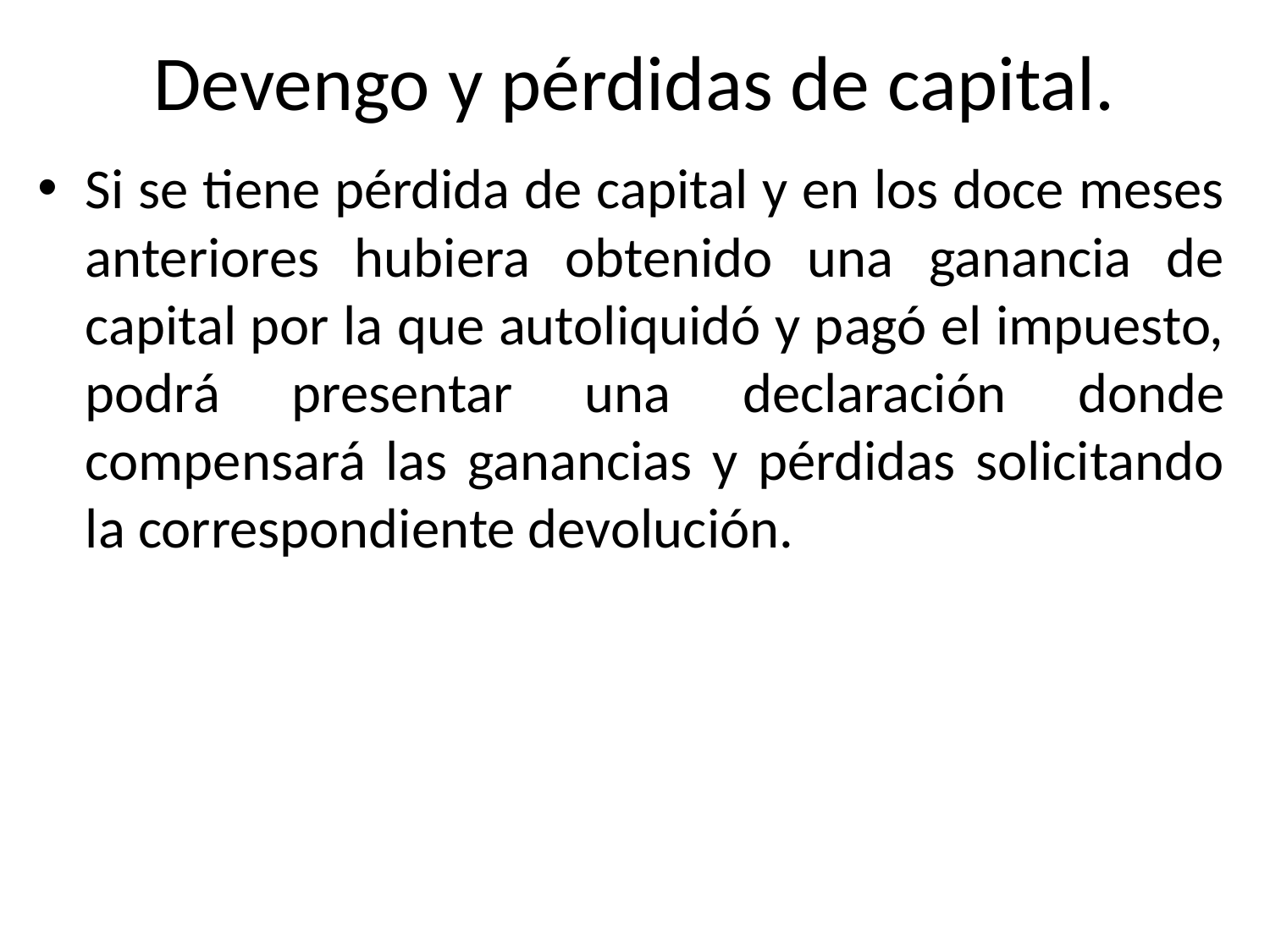

# Devengo y pérdidas de capital.
Si se tiene pérdida de capital y en los doce meses anteriores hubiera obtenido una ganancia de capital por la que autoliquidó y pagó el impuesto, podrá presentar una declaración donde compensará las ganancias y pérdidas solicitando la correspondiente devolución.